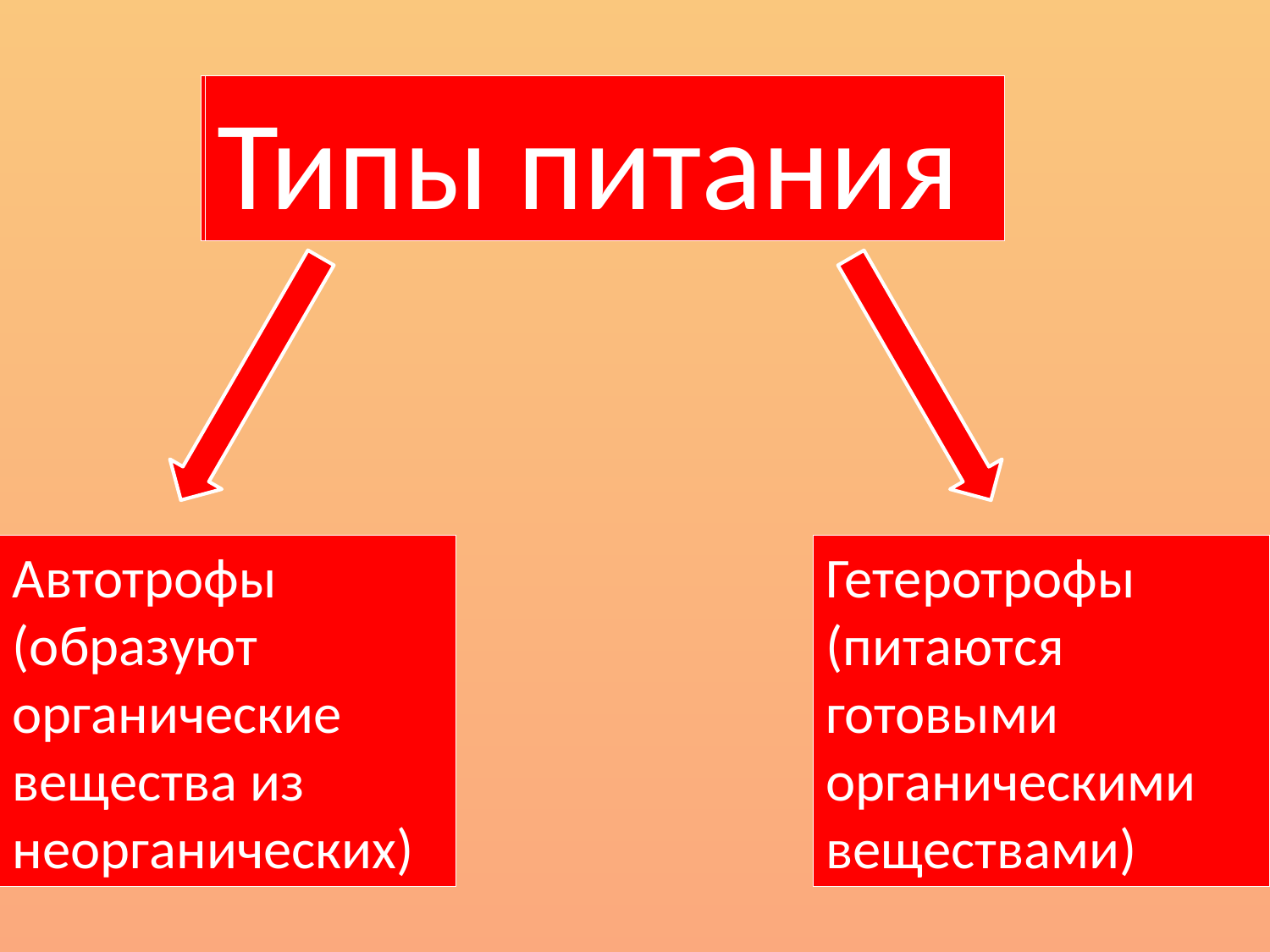

Типы питания
Типы питания
Типы питания

Автотрофы
(образуют органические вещества из неорганических)
Гетеротрофы
(питаются готовыми органическими веществами)